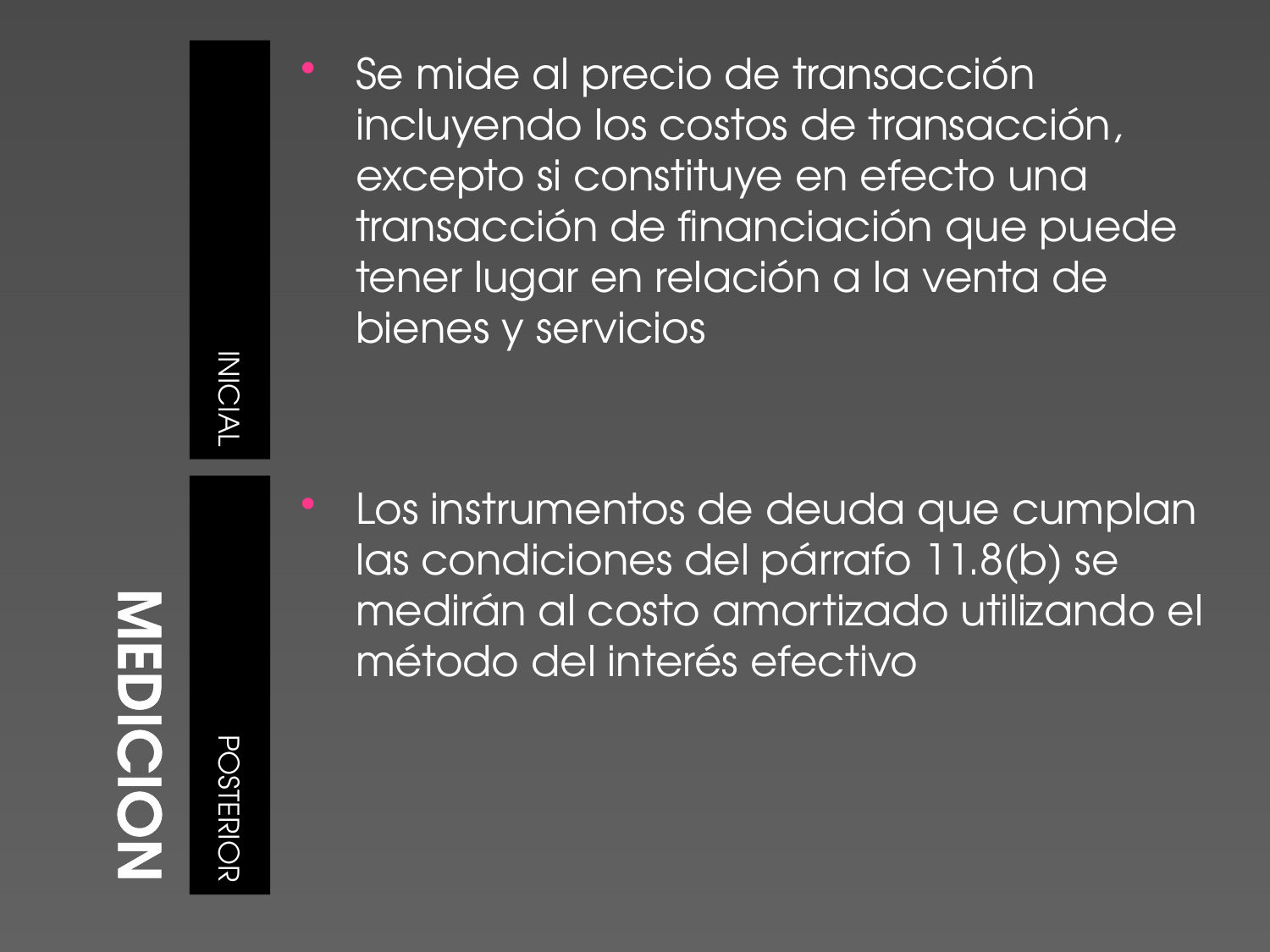

# MEDICION
INICIAL
Se mide al precio de transacción incluyendo los costos de transacción, excepto si constituye en efecto una transacción de financiación que puede tener lugar en relación a la venta de bienes y servicios
POSTERIOR
Los instrumentos de deuda que cumplan  las condiciones del párrafo 11.8(b) se  medirán al costo amortizado utilizando el método del interés efectivo